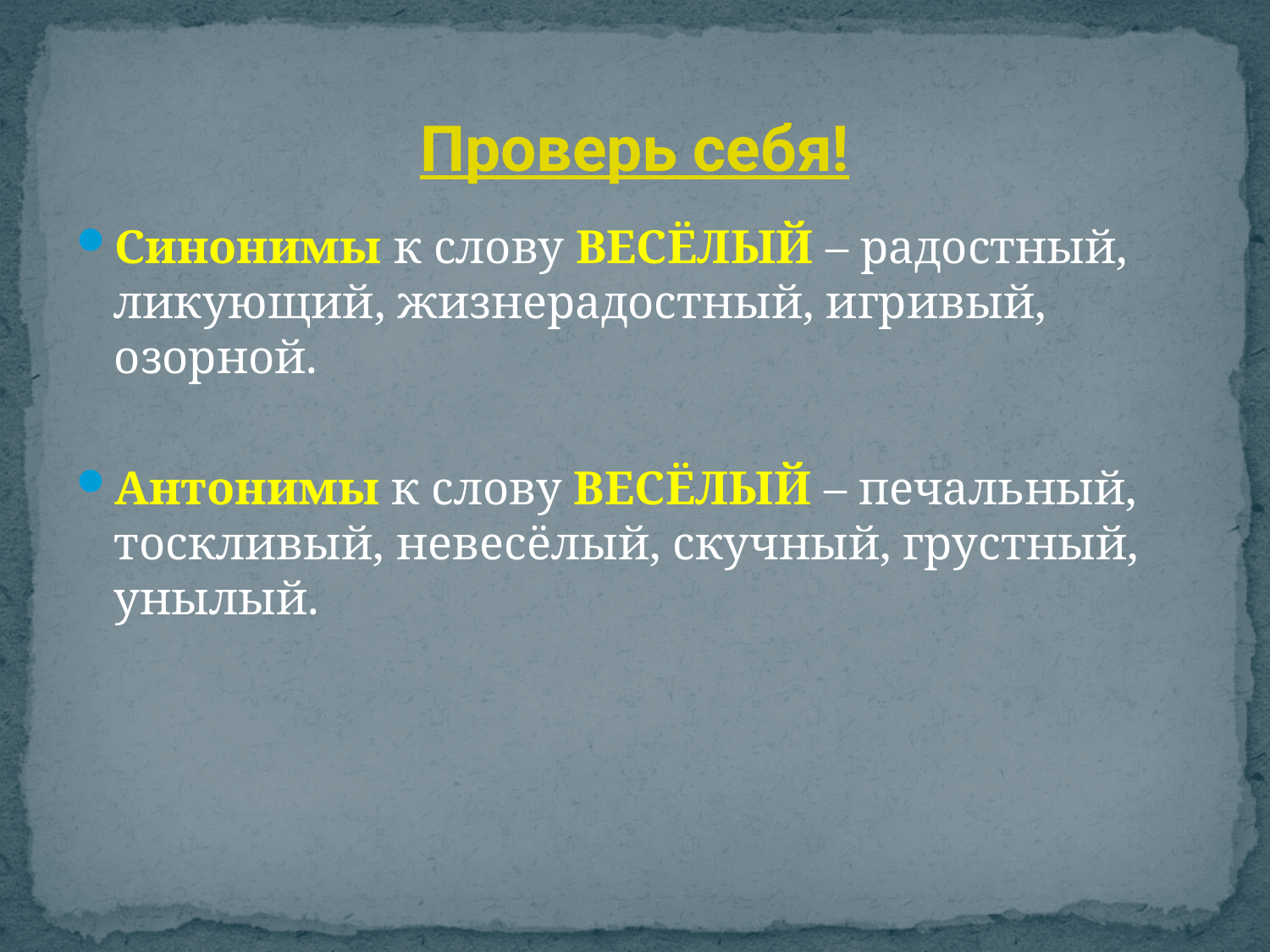

# Проверь себя!
Синонимы к слову ВЕСЁЛЫЙ – радостный, ликующий, жизнерадостный, игривый, озорной.

Антонимы к слову ВЕСЁЛЫЙ – печальный, тоскливый, невесёлый, скучный, грустный, унылый.